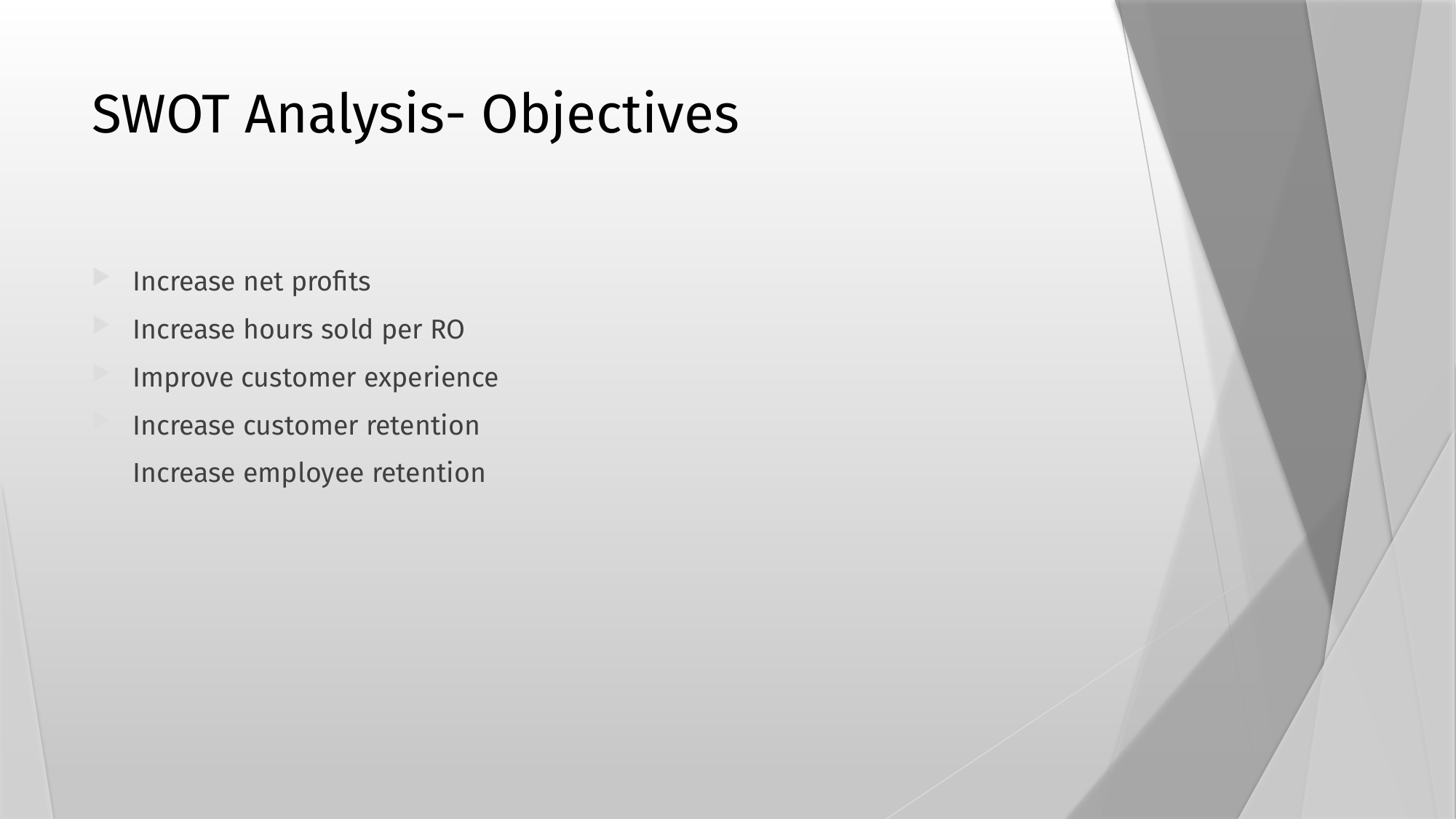

# SWOT Analysis- Objectives
Increase net profits
Increase hours sold per RO
Improve customer experience
Increase customer retention
Increase employee retention